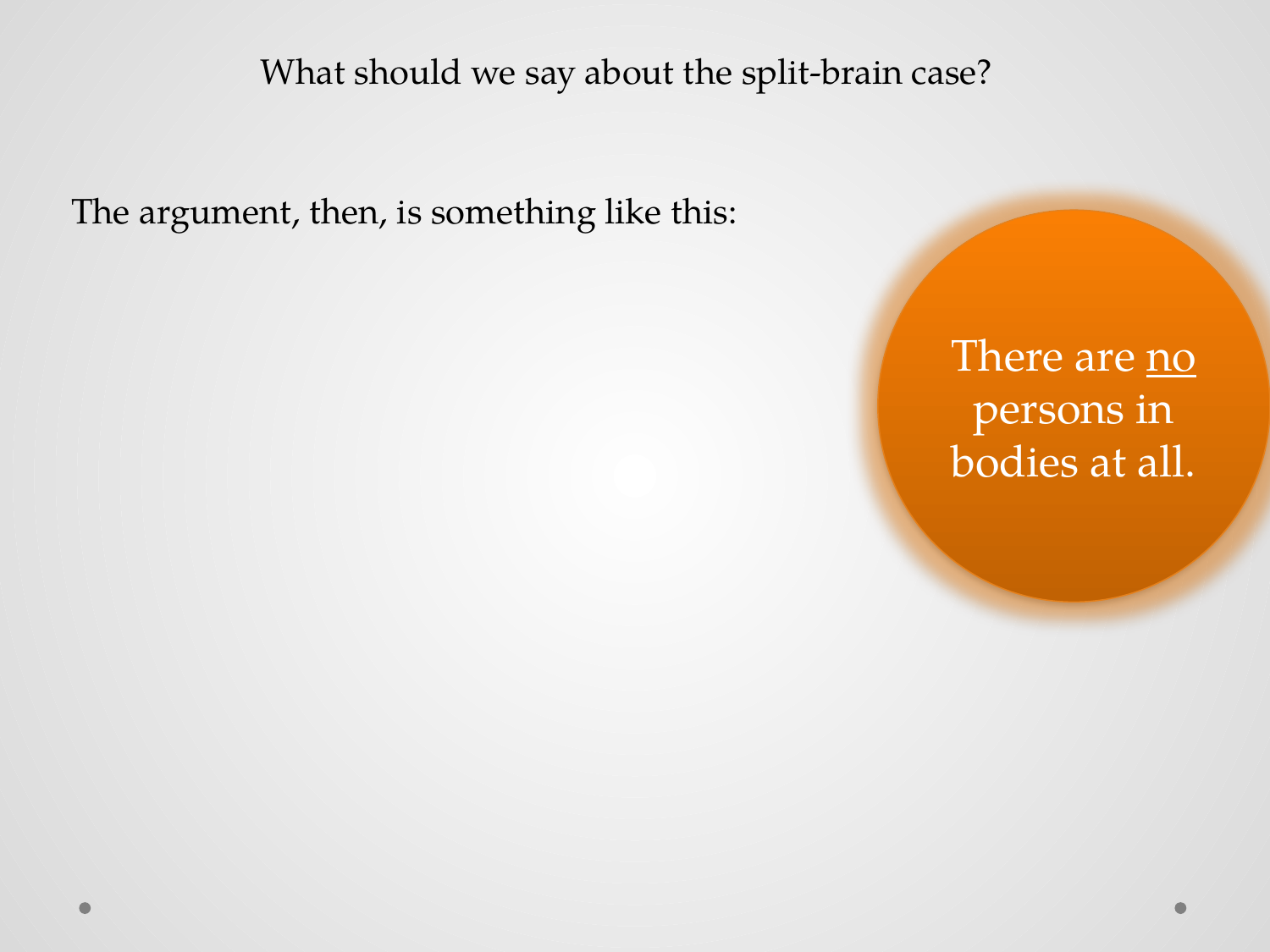

What should we say about the split-brain case?
The argument, then, is something like this:
There are no persons in bodies at all.